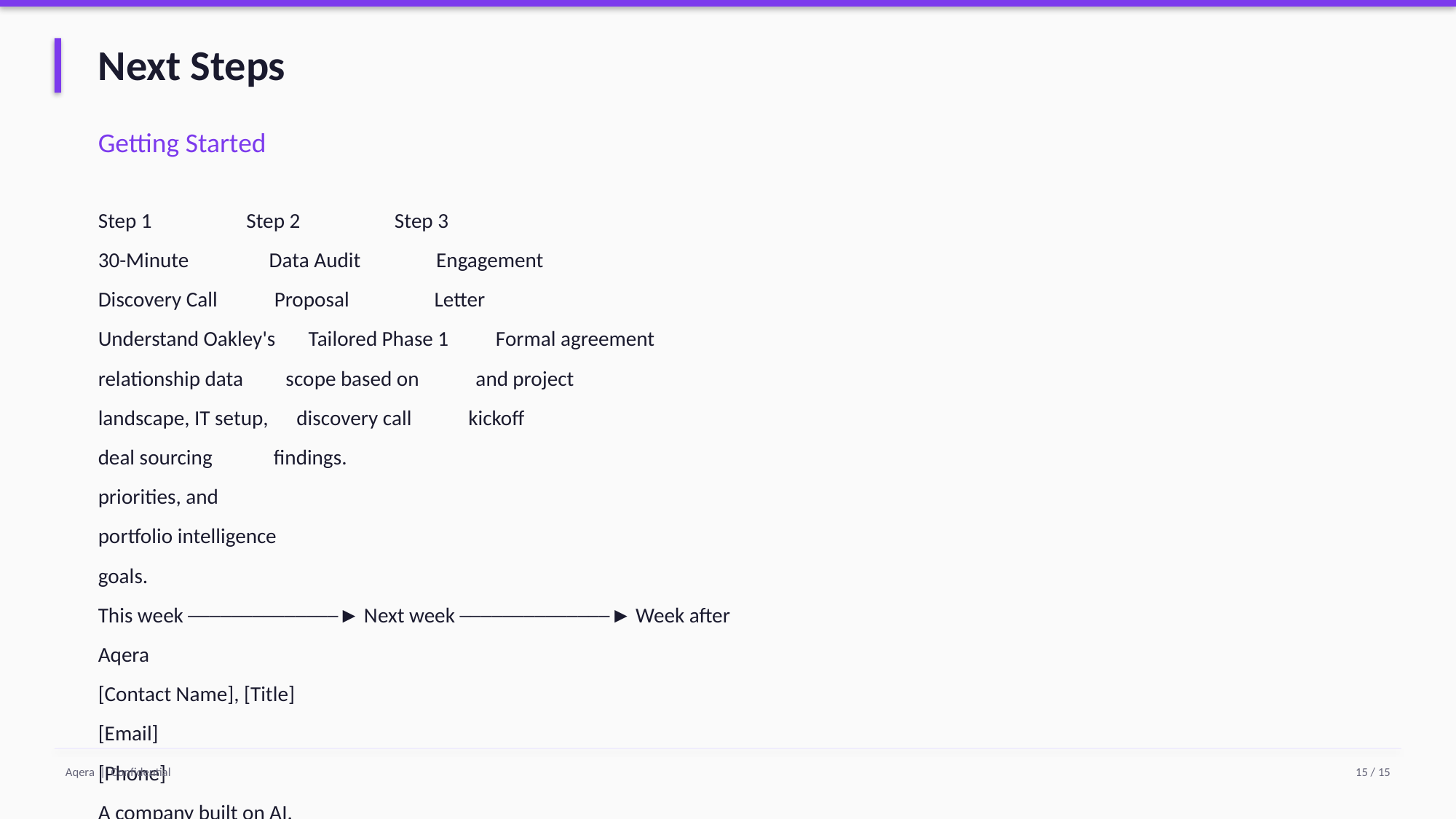

Next Steps

Getting Started
Step 1                    Step 2                    Step 3
30-Minute                 Data Audit                Engagement
Discovery Call            Proposal                  Letter
Understand Oakley's       Tailored Phase 1          Formal agreement
relationship data         scope based on            and project
landscape, IT setup,      discovery call            kickoff
deal sourcing             findings.
priorities, and
portfolio intelligence
goals.
This week ──────────────► Next week ──────────────► Week after
Aqera
[Contact Name], [Title]
[Email]
[Phone]
A company built on AI.
---
This document is confidential and intended solely for Oakley Capital. All pricing is indicative and subject to final scoping.

Aqera  |  Confidential
15 / 15